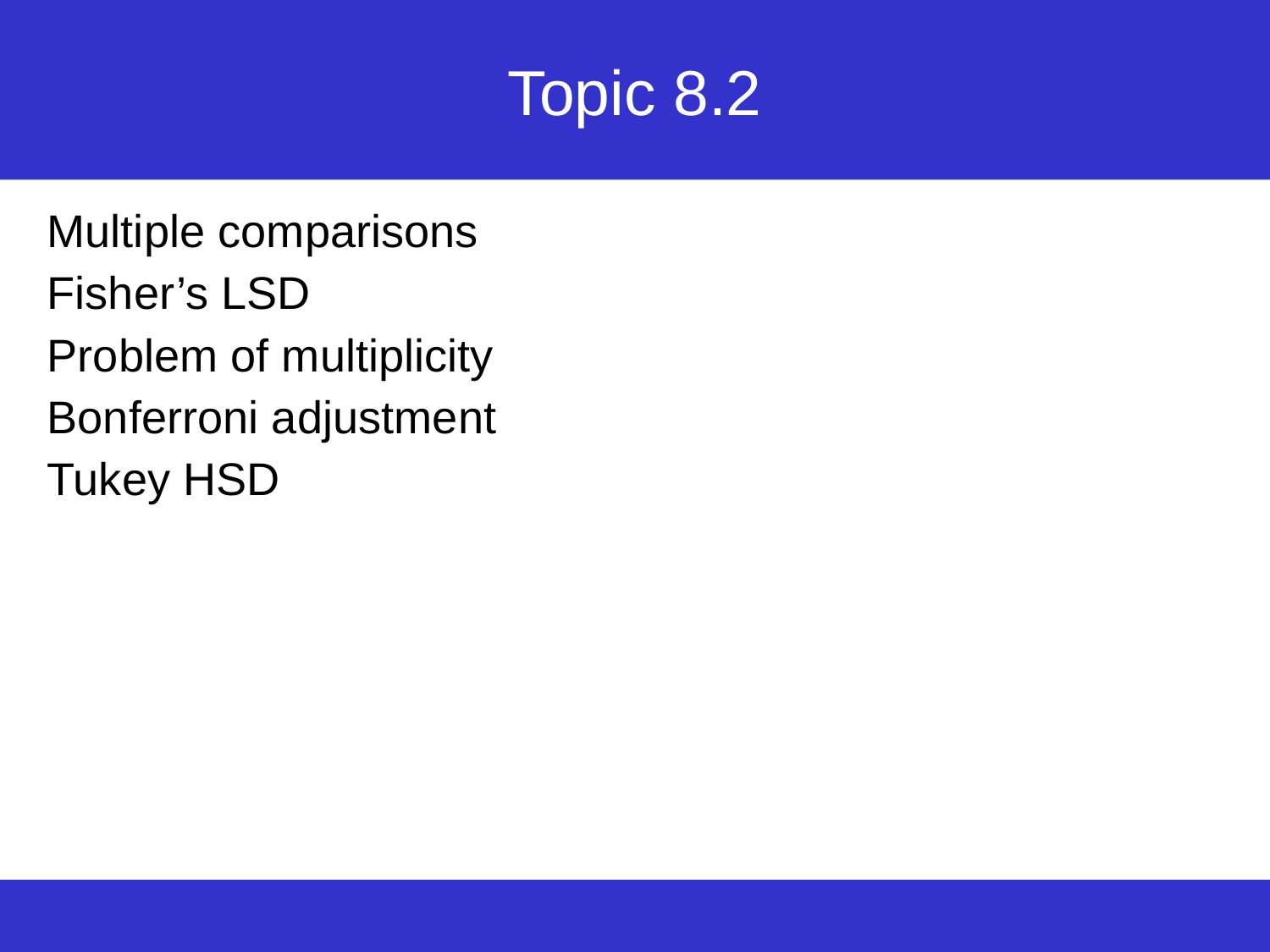

# Topic 8.2
Multiple comparisons
Fisher’s LSD
Problem of multiplicity
Bonferroni adjustment
Tukey HSD